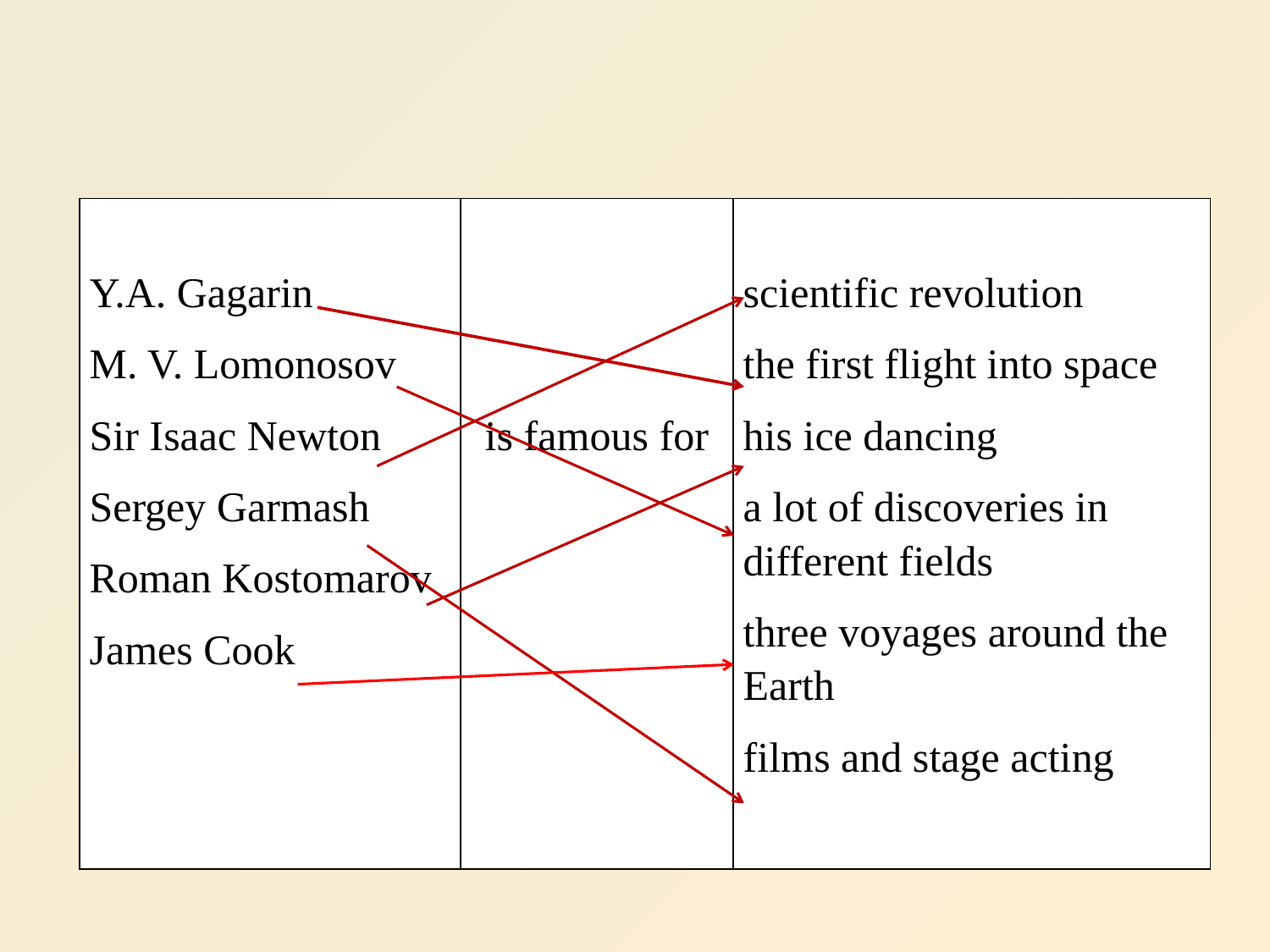

#
| Y.A. Gagarin M. V. Lomonosov Sir Isaac Newton Sergey Garmash Roman Kostomarov James Cook | is famous for | scientific revolution the first flight into space his ice dancing a lot of discoveries in different fields three voyages around the Earth films and stage acting |
| --- | --- | --- |